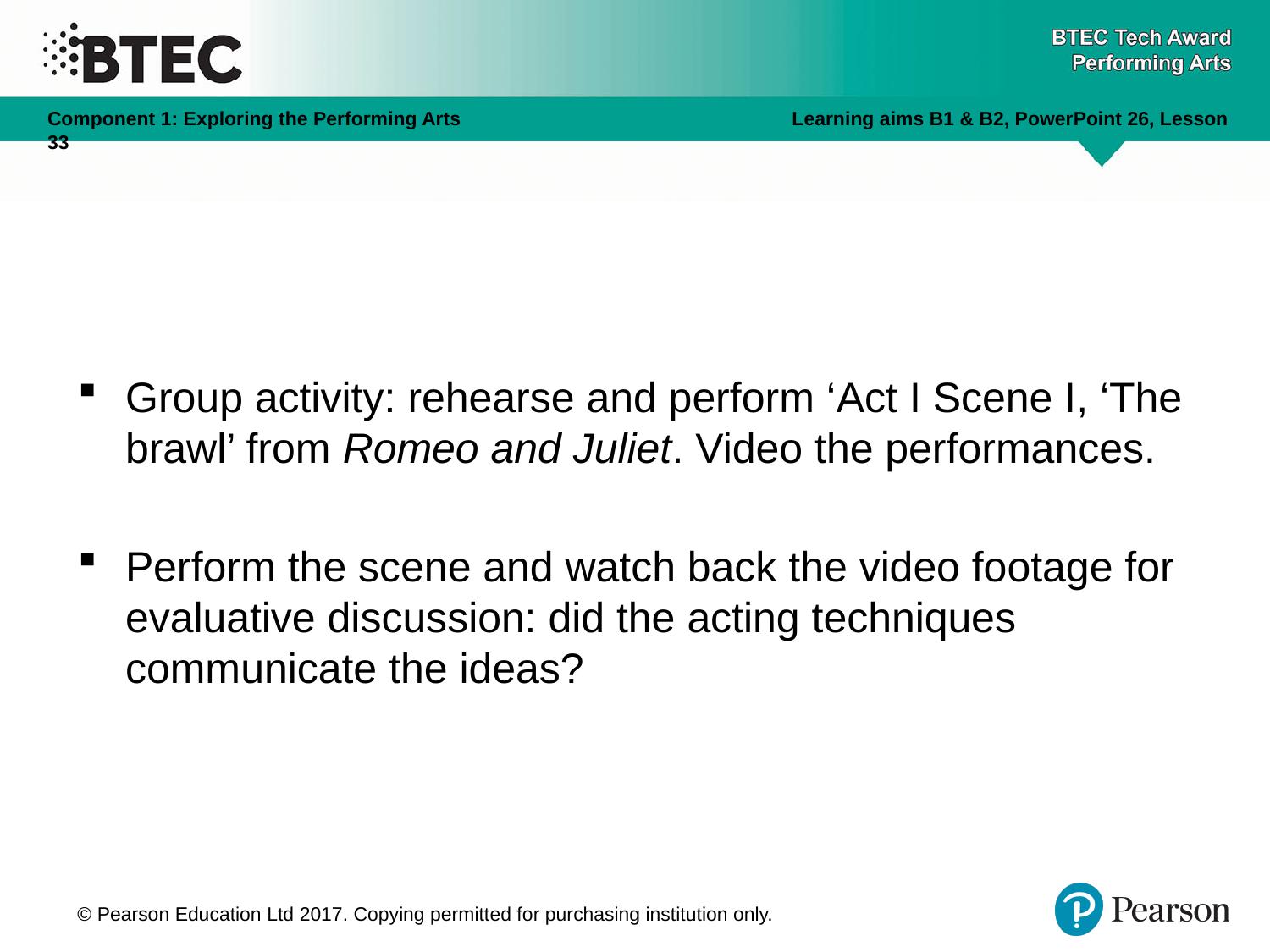

Group activity: rehearse and perform ‘Act I Scene I, ‘The brawl’ from Romeo and Juliet. Video the performances.

Perform the scene and watch back the video footage for evaluative discussion: did the acting techniques communicate the ideas?

© Pearson Education Ltd 2017. Copying permitted for purchasing institution only.